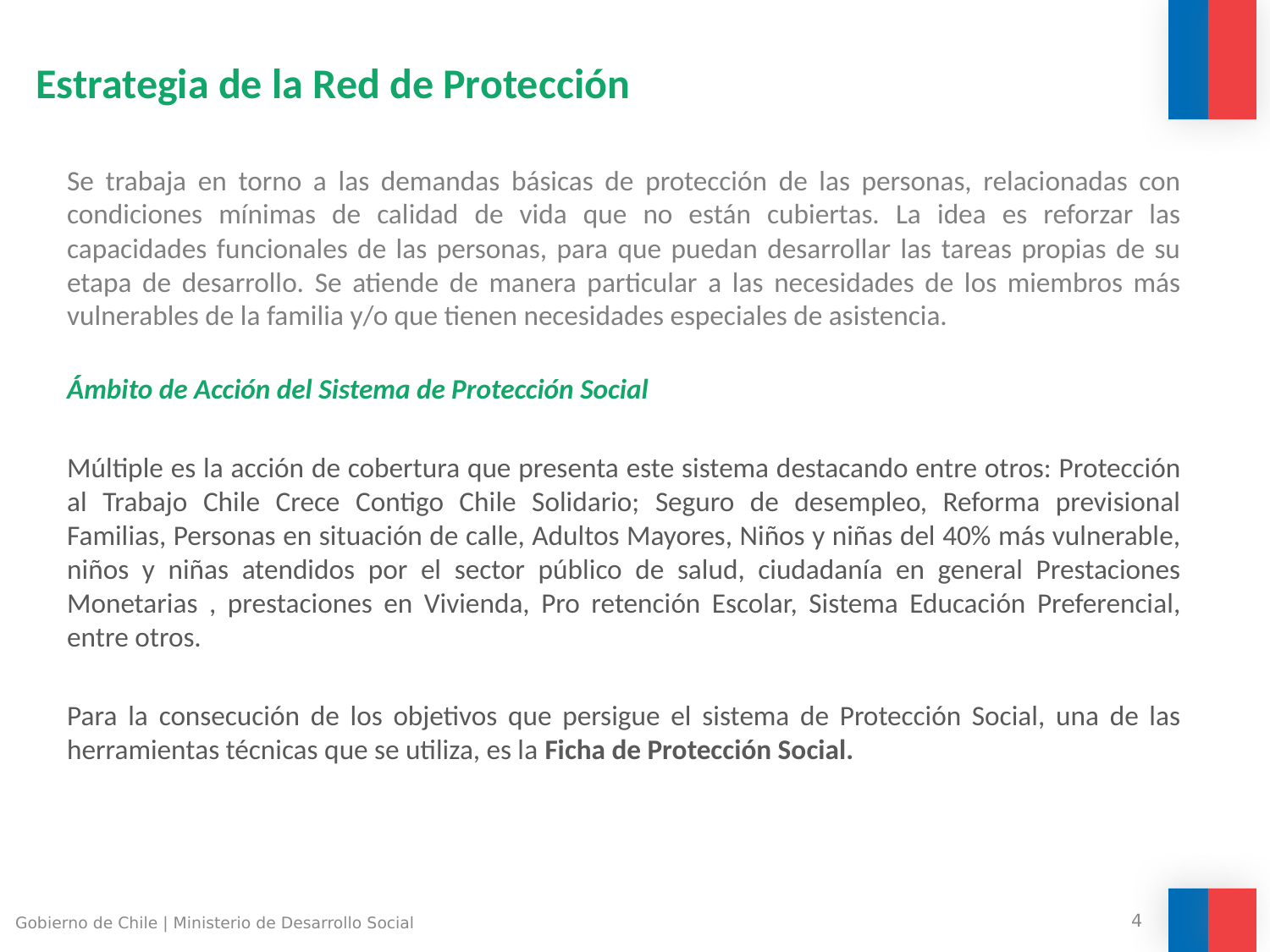

# Estrategia de la Red de Protección
Se trabaja en torno a las demandas básicas de protección de las personas, relacionadas con condiciones mínimas de calidad de vida que no están cubiertas. La idea es reforzar las capacidades funcionales de las personas, para que puedan desarrollar las tareas propias de su etapa de desarrollo. Se atiende de manera particular a las necesidades de los miembros más vulnerables de la familia y/o que tienen necesidades especiales de asistencia.

Ámbito de Acción del Sistema de Protección Social

Múltiple es la acción de cobertura que presenta este sistema destacando entre otros: Protección al Trabajo Chile Crece Contigo Chile Solidario; Seguro de desempleo, Reforma previsional Familias, Personas en situación de calle, Adultos Mayores, Niños y niñas del 40% más vulnerable, niños y niñas atendidos por el sector público de salud, ciudadanía en general Prestaciones Monetarias , prestaciones en Vivienda, Pro retención Escolar, Sistema Educación Preferencial, entre otros.

Para la consecución de los objetivos que persigue el sistema de Protección Social, una de las herramientas técnicas que se utiliza, es la Ficha de Protección Social.

Gobierno de Chile | Ministerio de Desarrollo Social
4